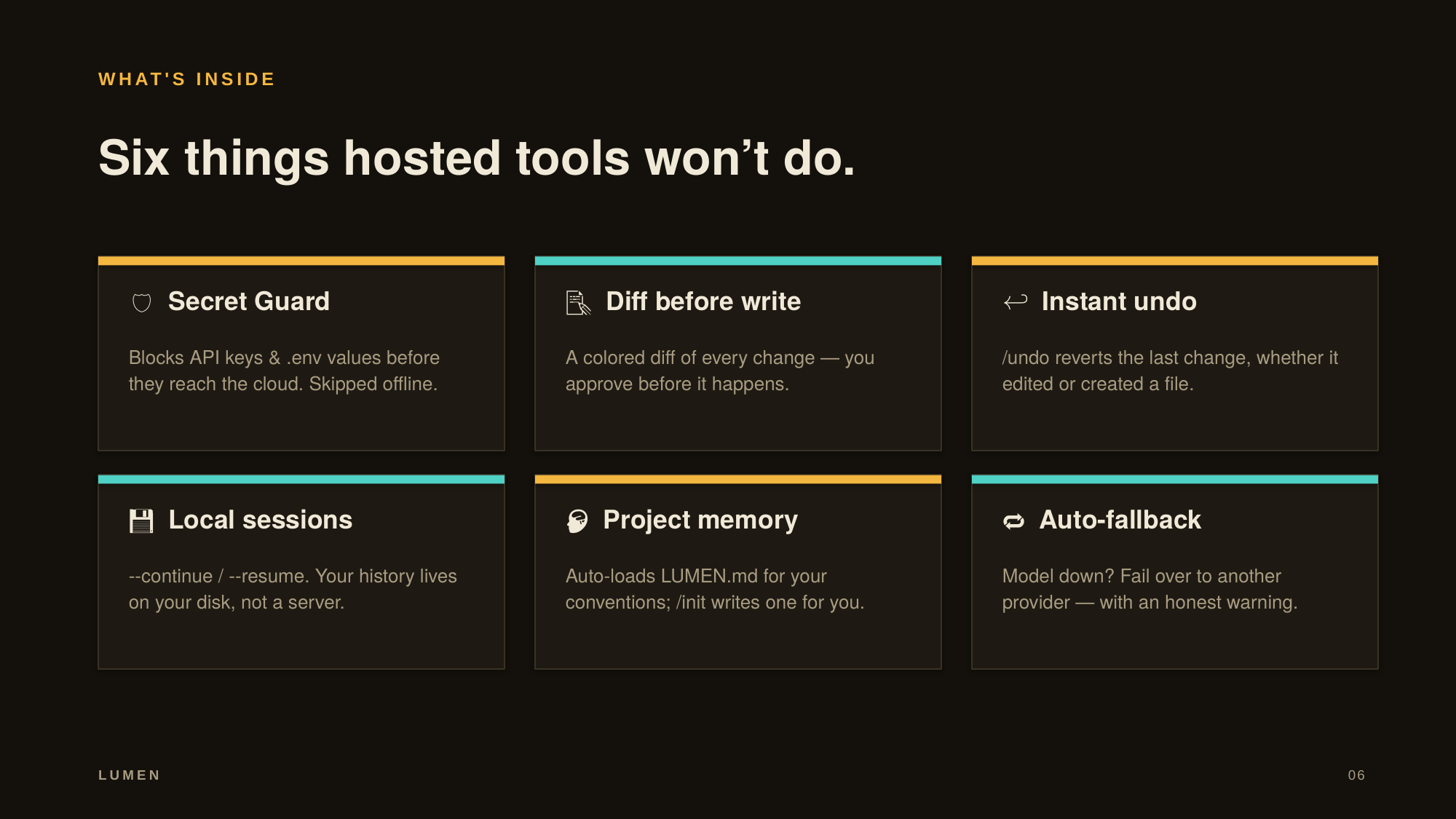

WHAT'S INSIDE
Six things hosted tools won’t do.

🛡  Secret Guard
📝  Diff before write
↩  Instant undo
Blocks API keys & .env values before they reach the cloud. Skipped offline.
A colored diff of every change — you approve before it happens.
/undo reverts the last change, whether it edited or created a file.

💾  Local sessions
🧠  Project memory
🔁  Auto-fallback
--continue / --resume. Your history lives on your disk, not a server.
Auto-loads LUMEN.md for your conventions; /init writes one for you.
Model down? Fail over to another provider — with an honest warning.
LUMEN
06